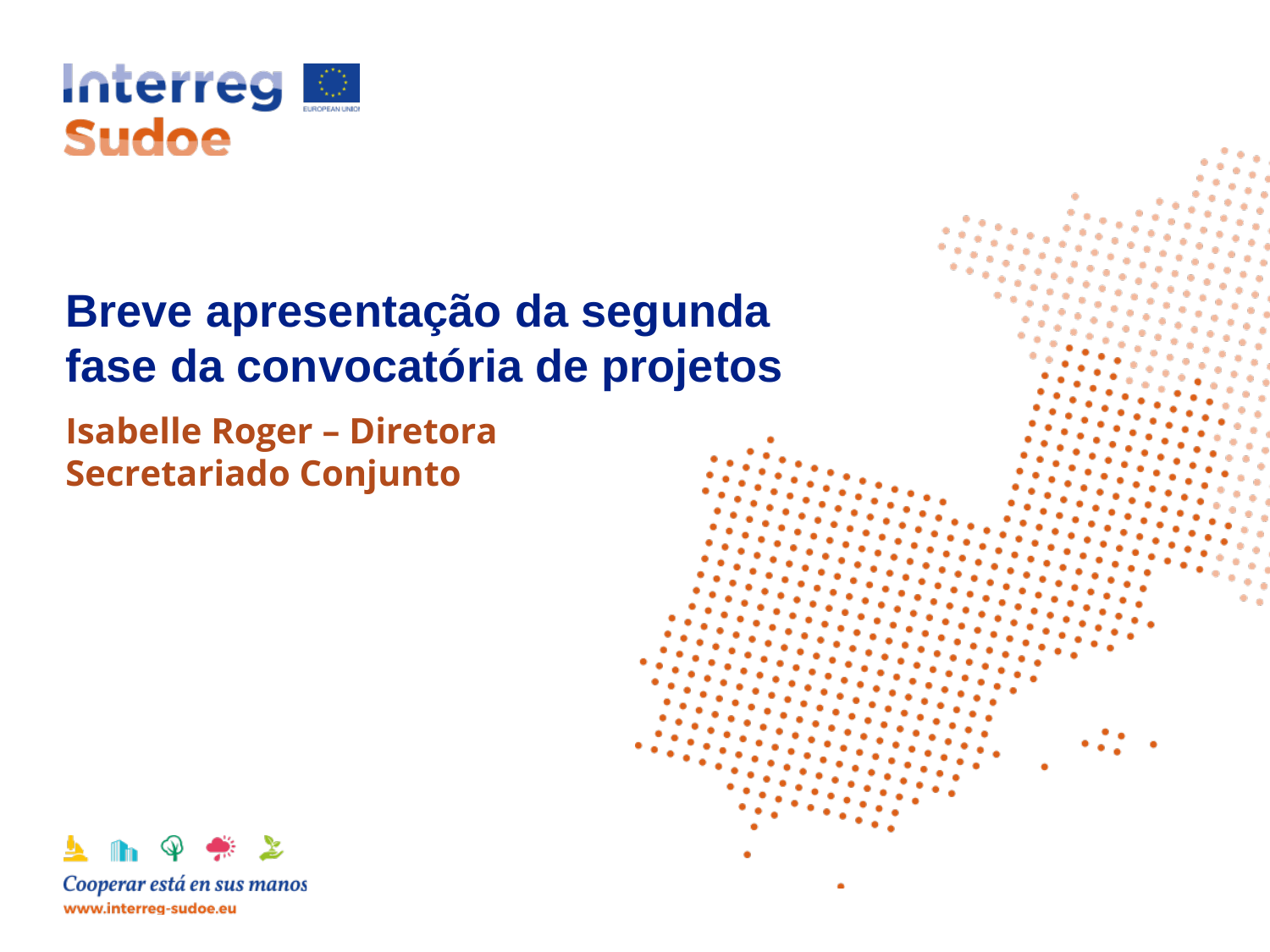

# Breve apresentação da segunda fase da convocatória de projetos
Isabelle Roger – Diretora Secretariado Conjunto